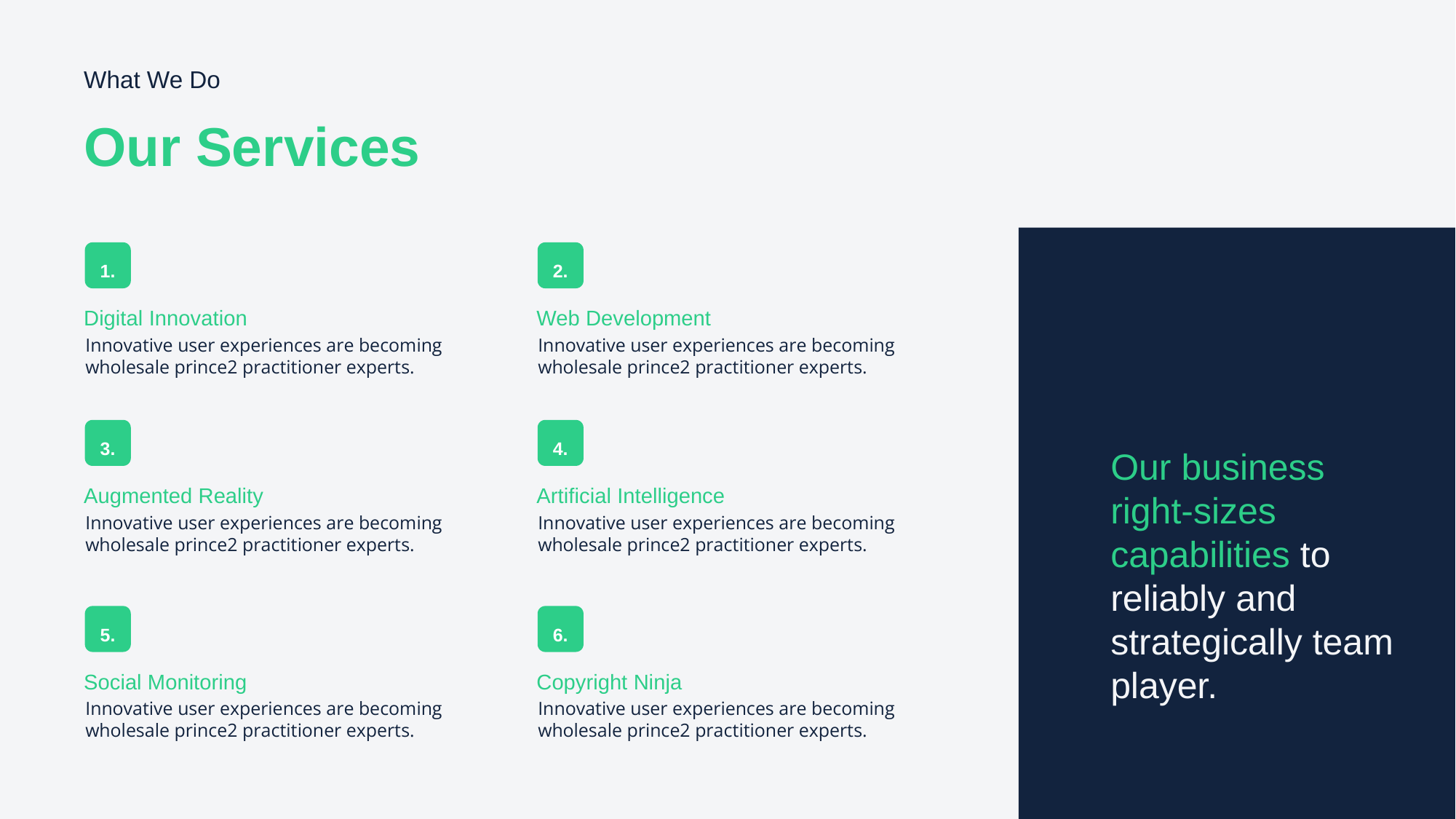

What We Do
Our Services

1.
Digital Innovation
Innovative user experiences are becoming wholesale prince2 practitioner experts.
2.
Web Development
Innovative user experiences are becoming wholesale prince2 practitioner experts.
3.
Augmented Reality
Innovative user experiences are becoming wholesale prince2 practitioner experts.
4.
Artificial Intelligence
Innovative user experiences are becoming wholesale prince2 practitioner experts.
Our business right-sizes capabilities to reliably and strategically team player.
5.
Social Monitoring
Innovative user experiences are becoming wholesale prince2 practitioner experts.
6.
Copyright Ninja
Innovative user experiences are becoming wholesale prince2 practitioner experts.